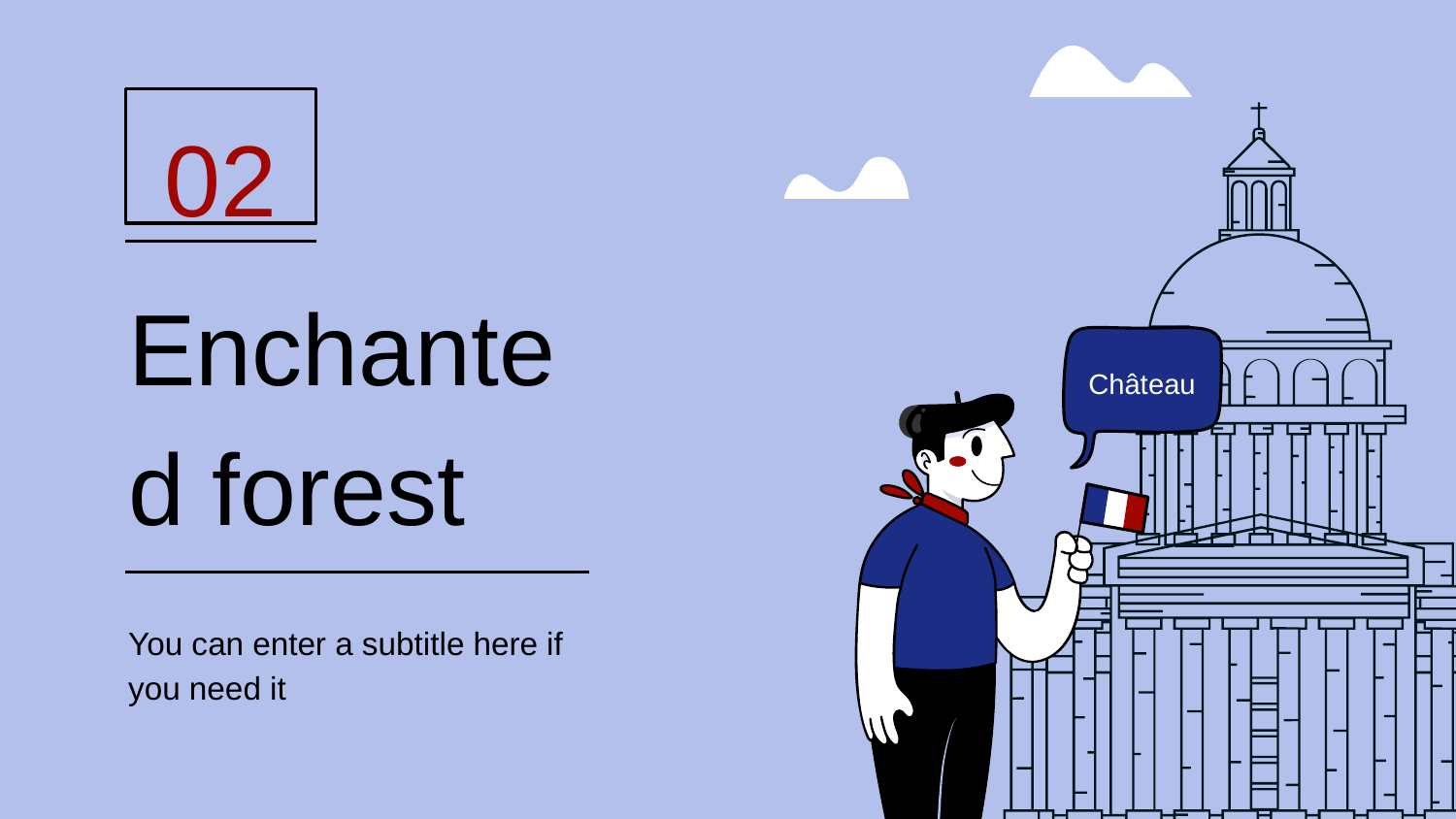

02

Château

# Enchanted forest
You can enter a subtitle here if you need it